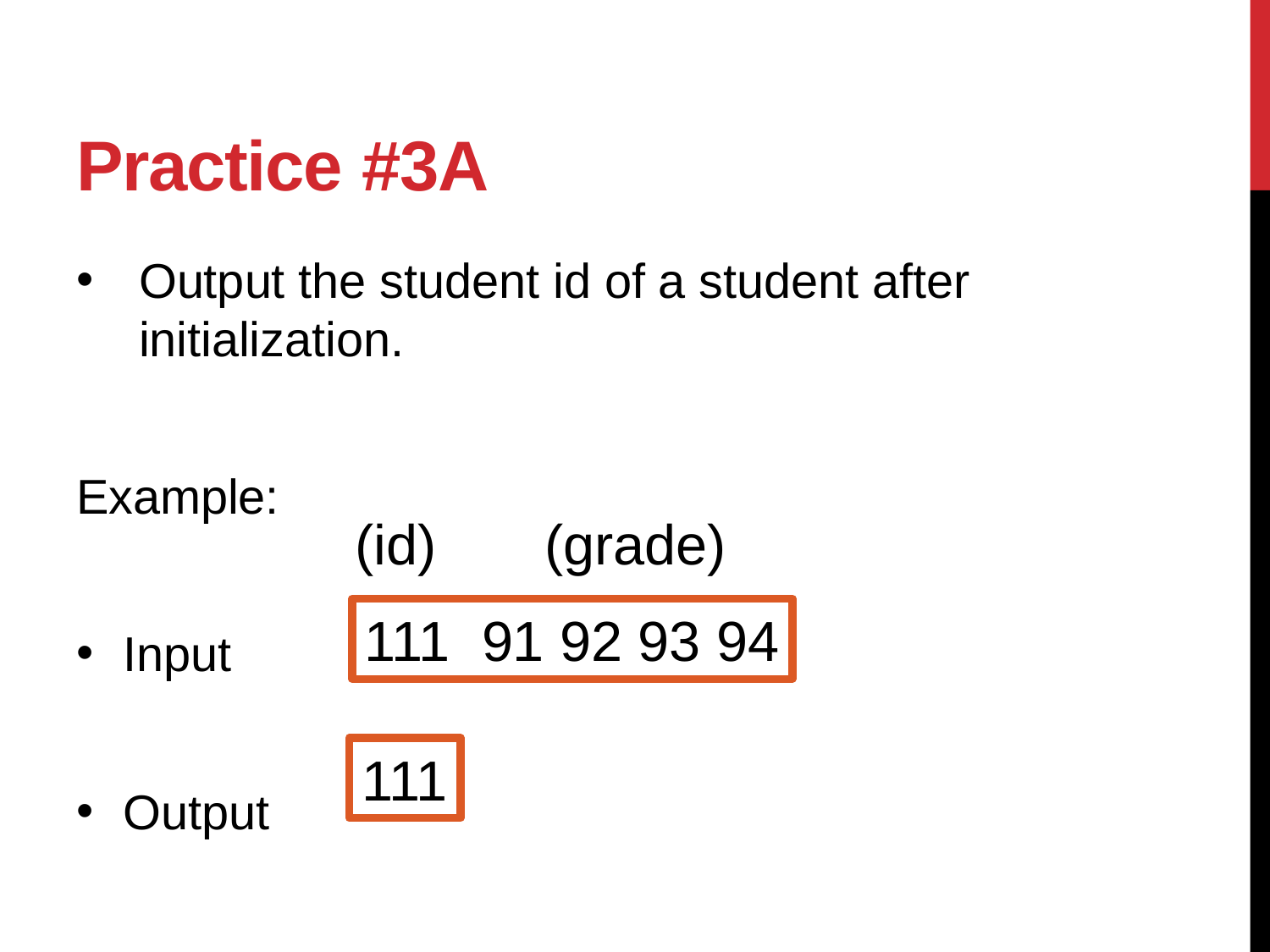

# Practice #3A
Output the student id of a student after initialization.

Example:

Input

Output
(id)	    (grade)
111  91 92 93 94
111